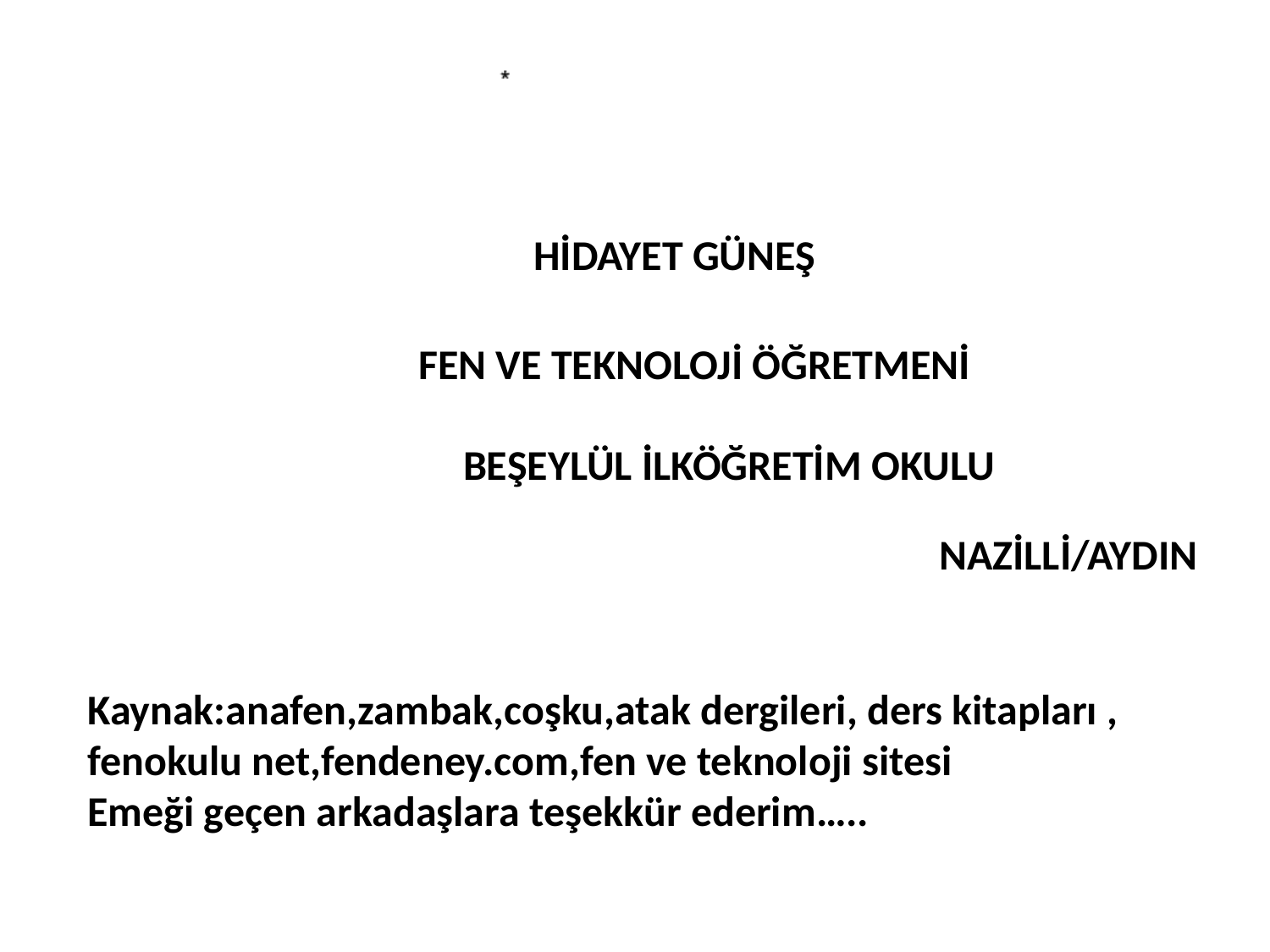

HİDAYET GÜNEŞ
FEN VE TEKNOLOJİ ÖĞRETMENİ
BEŞEYLÜL İLKÖĞRETİM OKULU
NAZİLLİ/AYDIN
Kaynak:anafen,zambak,coşku,atak dergileri, ders kitapları , fenokulu net,fendeney.com,fen ve teknoloji sitesi
Emeği geçen arkadaşlara teşekkür ederim…..